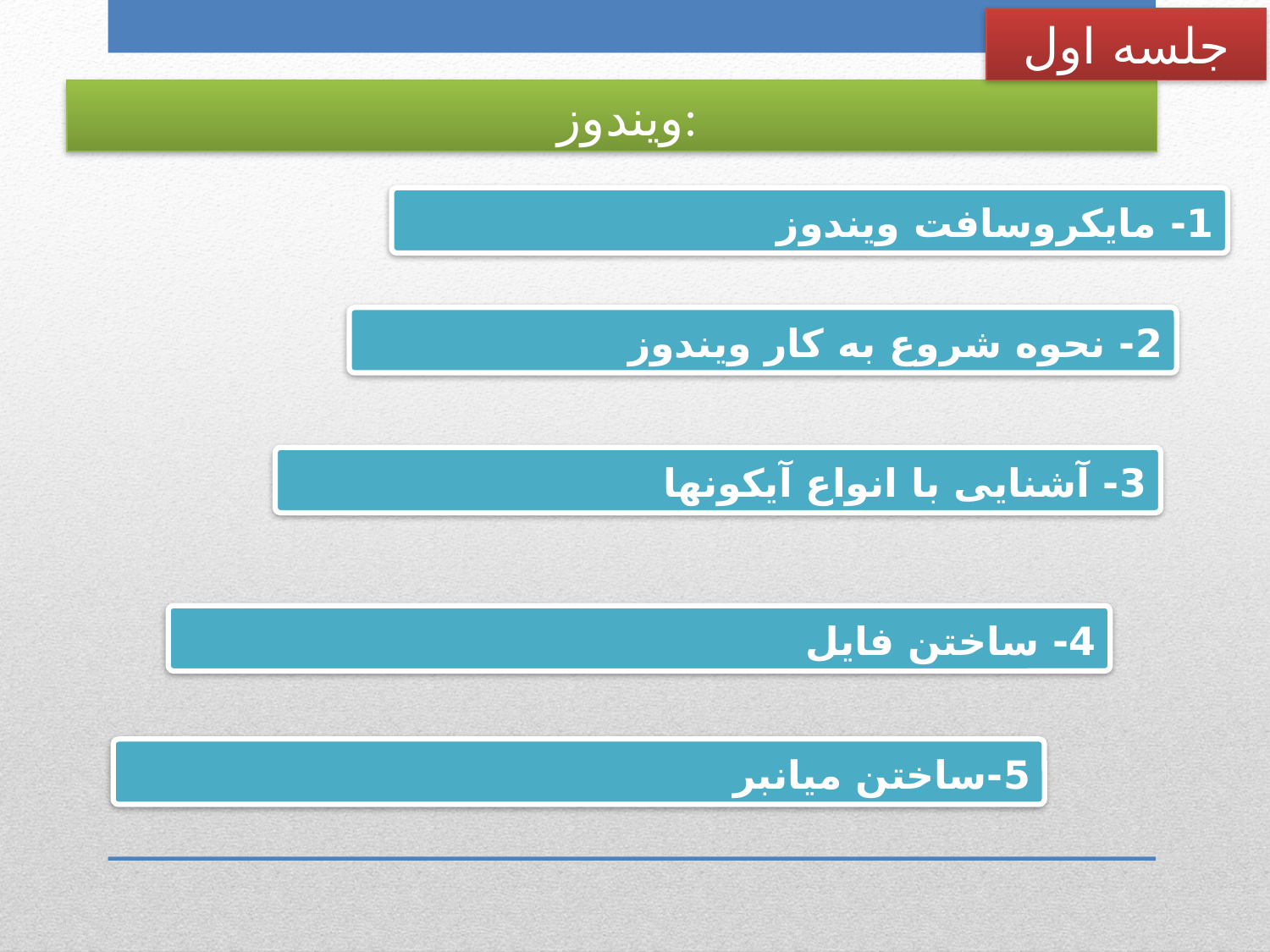

جلسه اول
  ویندوز:
1- مایکروسافت ویندوز
2- نحوه شروع به كار ویندوز
3- آشنایی با انواع آیکونها
4- ساختن فایل
5-ساختن میانبر